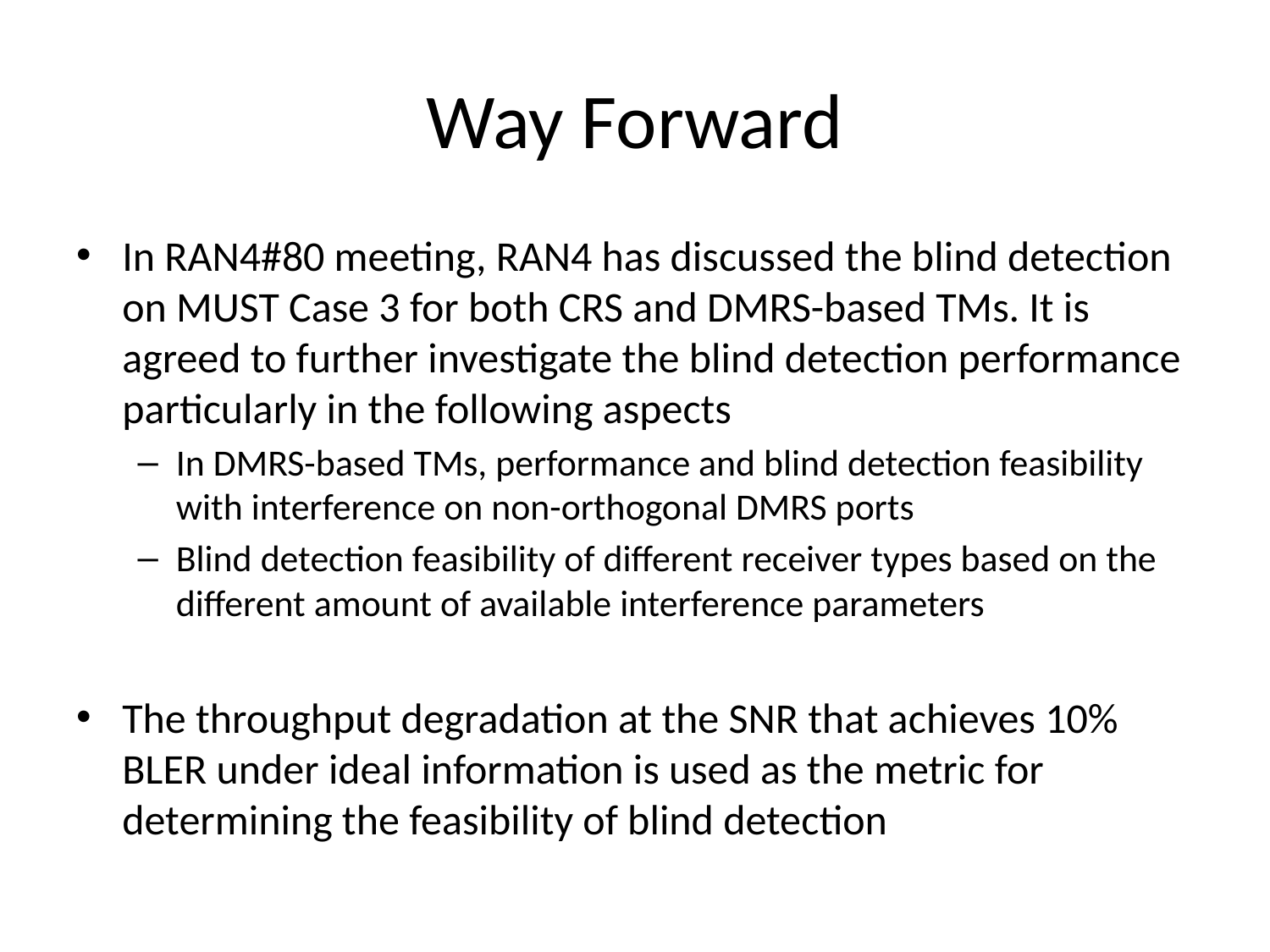

# Way Forward
In RAN4#80 meeting, RAN4 has discussed the blind detection on MUST Case 3 for both CRS and DMRS-based TMs. It is agreed to further investigate the blind detection performance particularly in the following aspects
In DMRS-based TMs, performance and blind detection feasibility with interference on non-orthogonal DMRS ports
Blind detection feasibility of different receiver types based on the different amount of available interference parameters

The throughput degradation at the SNR that achieves 10% BLER under ideal information is used as the metric for determining the feasibility of blind detection